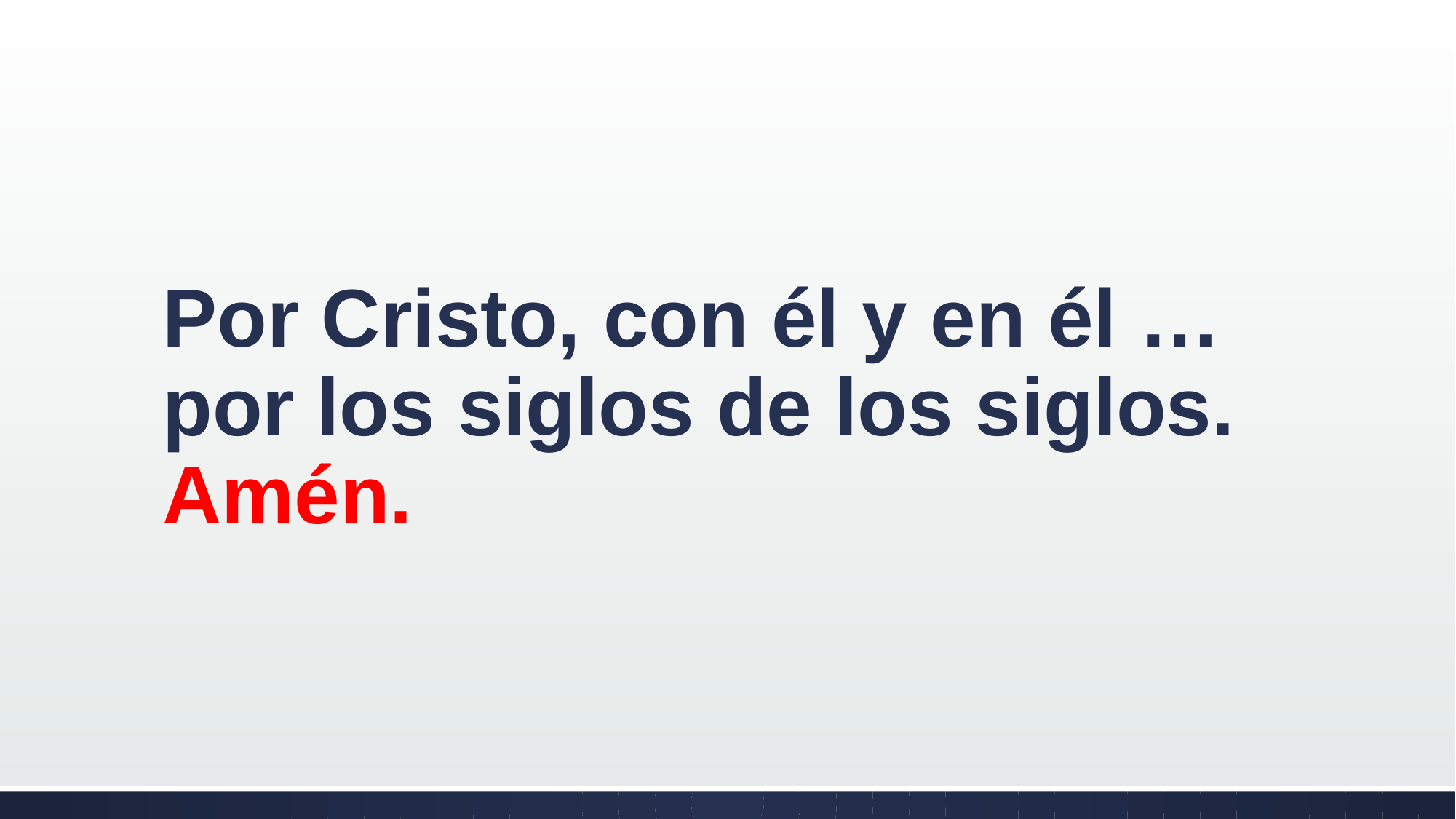

# Por Cristo, con él y en él … por los siglos de los siglos. Amén.